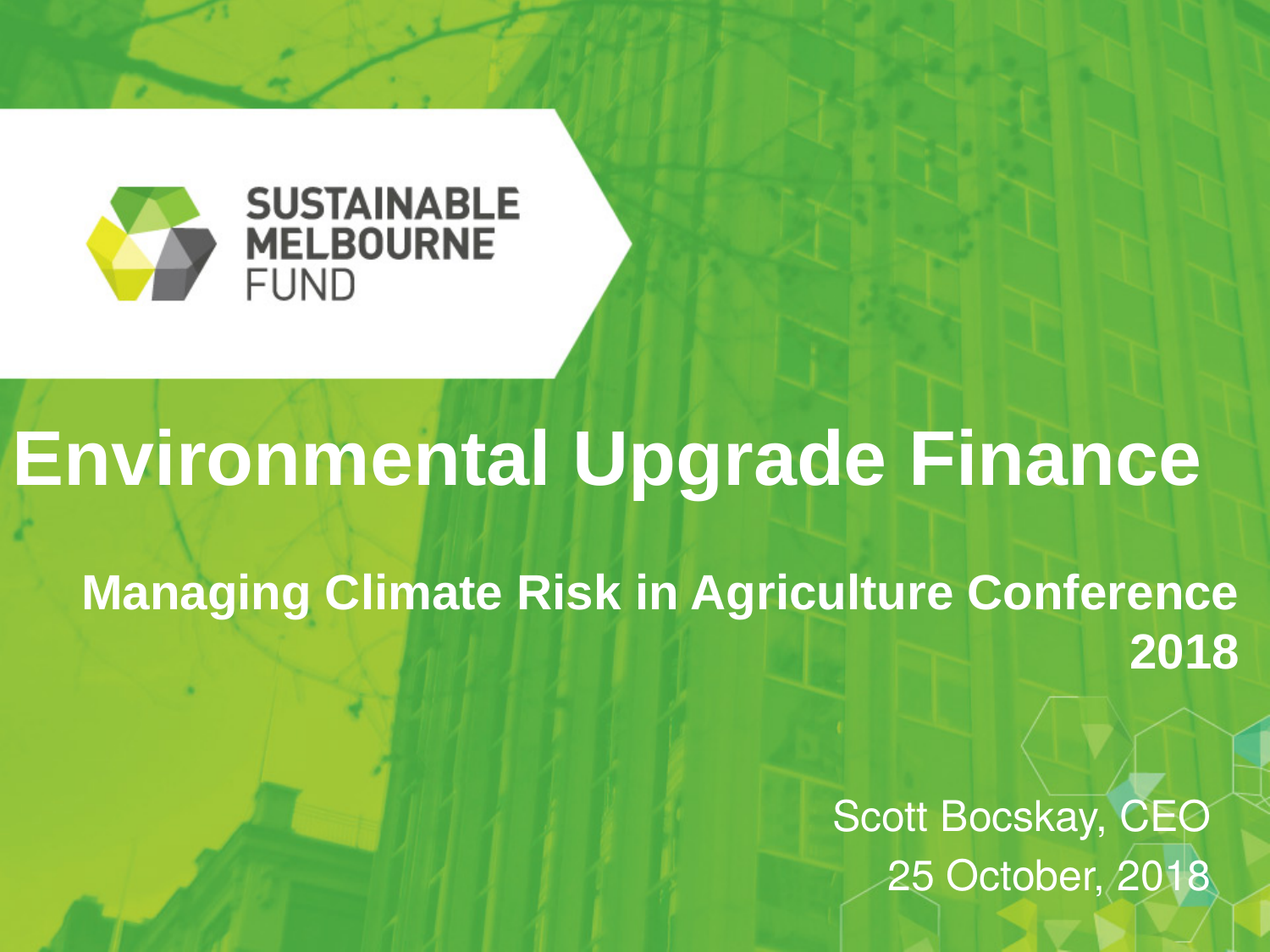

Environmental Upgrade Finance

Managing Climate Risk in Agriculture Conference 2018

Scott Bocskay, CEO
25 October, 2018